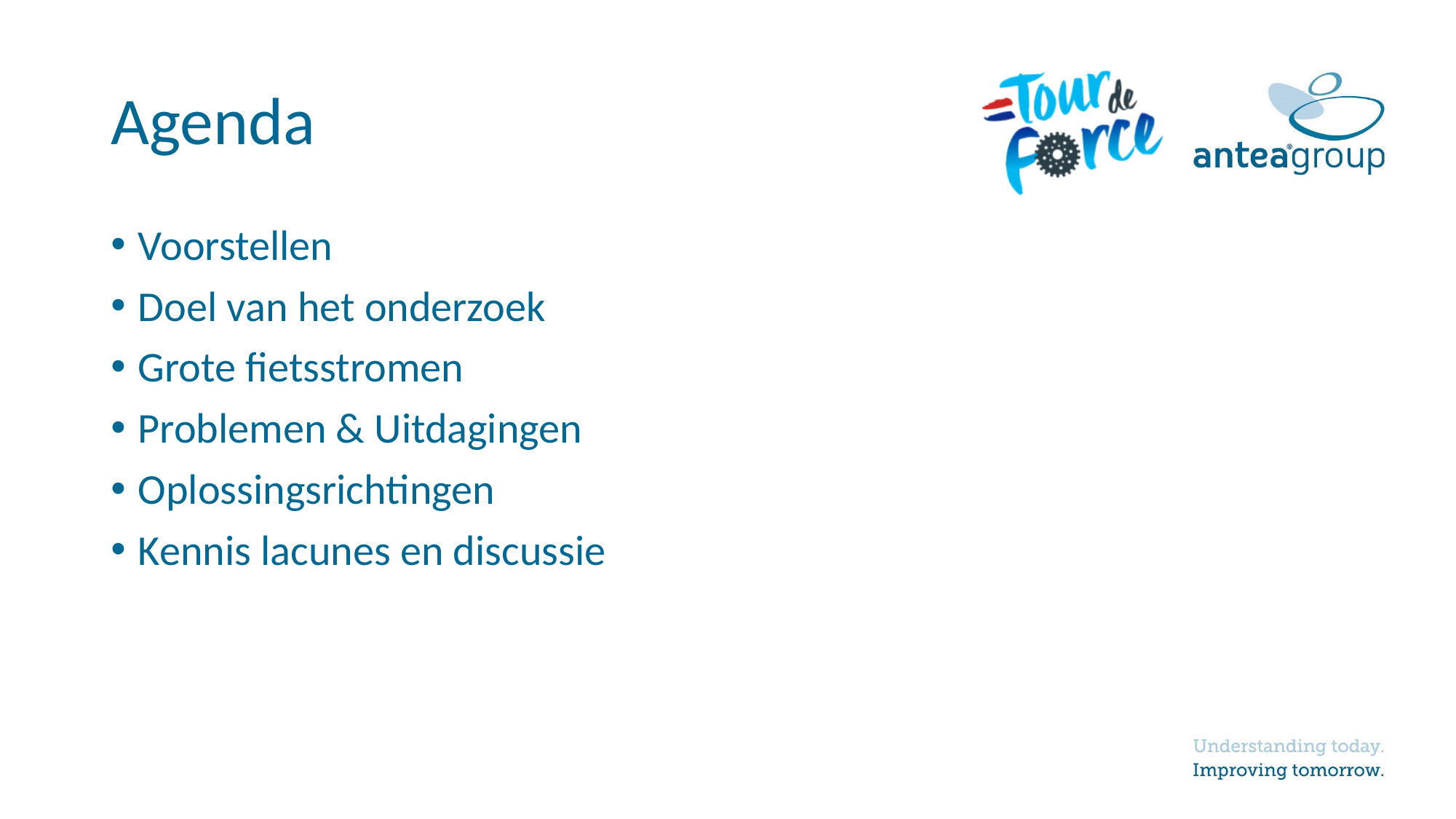

# Agenda
Voorstellen
Doel van het onderzoek
Grote fietsstromen
Problemen & Uitdagingen
Oplossingsrichtingen
Kennis lacunes en discussie